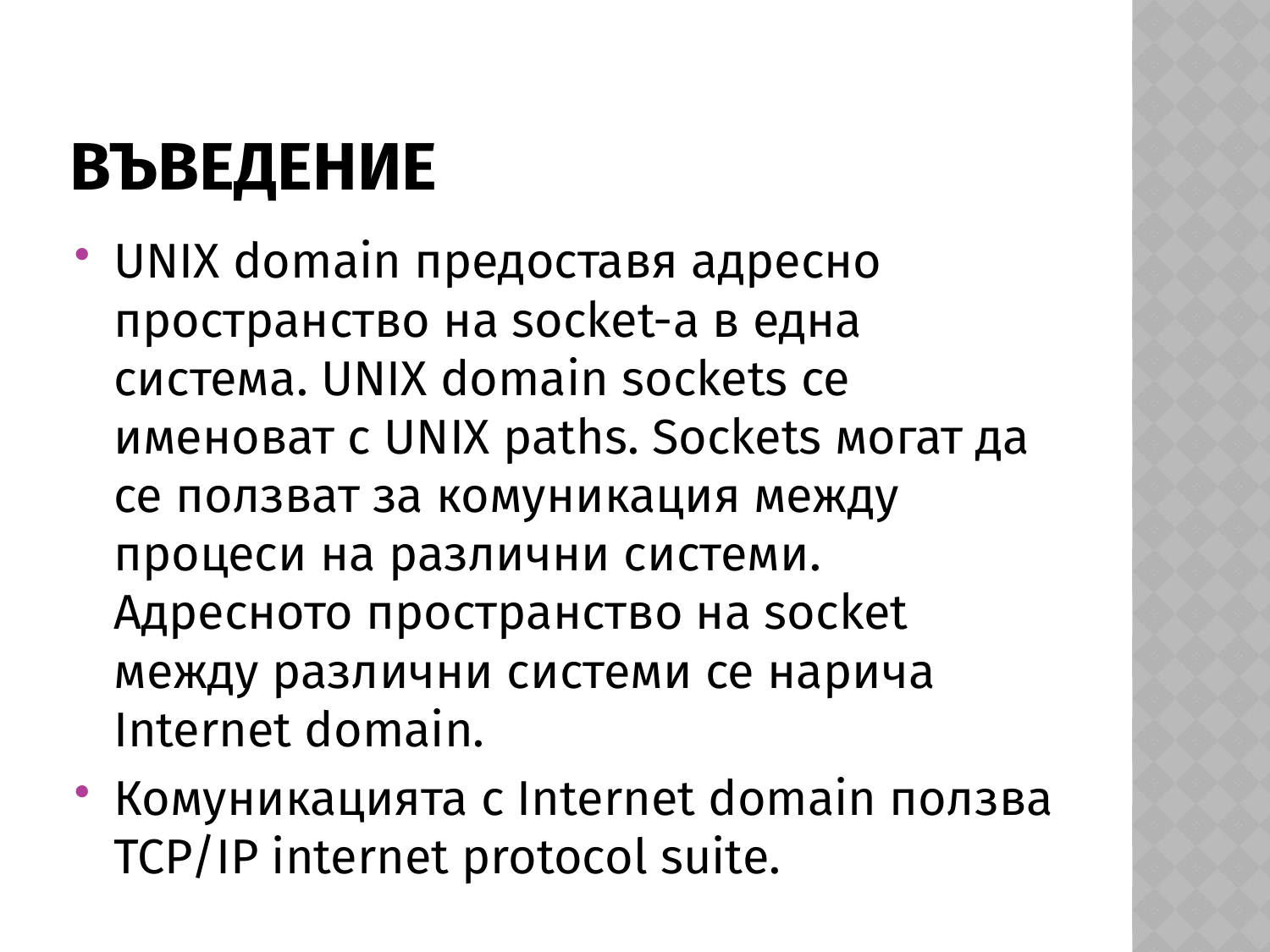

# Въведение
UNIX domain предоставя адресно пространство на socket-а в една система. UNIX domain sockets се именоват с UNIX paths. Sockets могат да се ползват за комуникация между процеси на различни системи. Адресното пространство на socket между различни системи се нарича Internet domain.
Комуникацията с Internet domain ползва TCP/IP internet protocol suite.